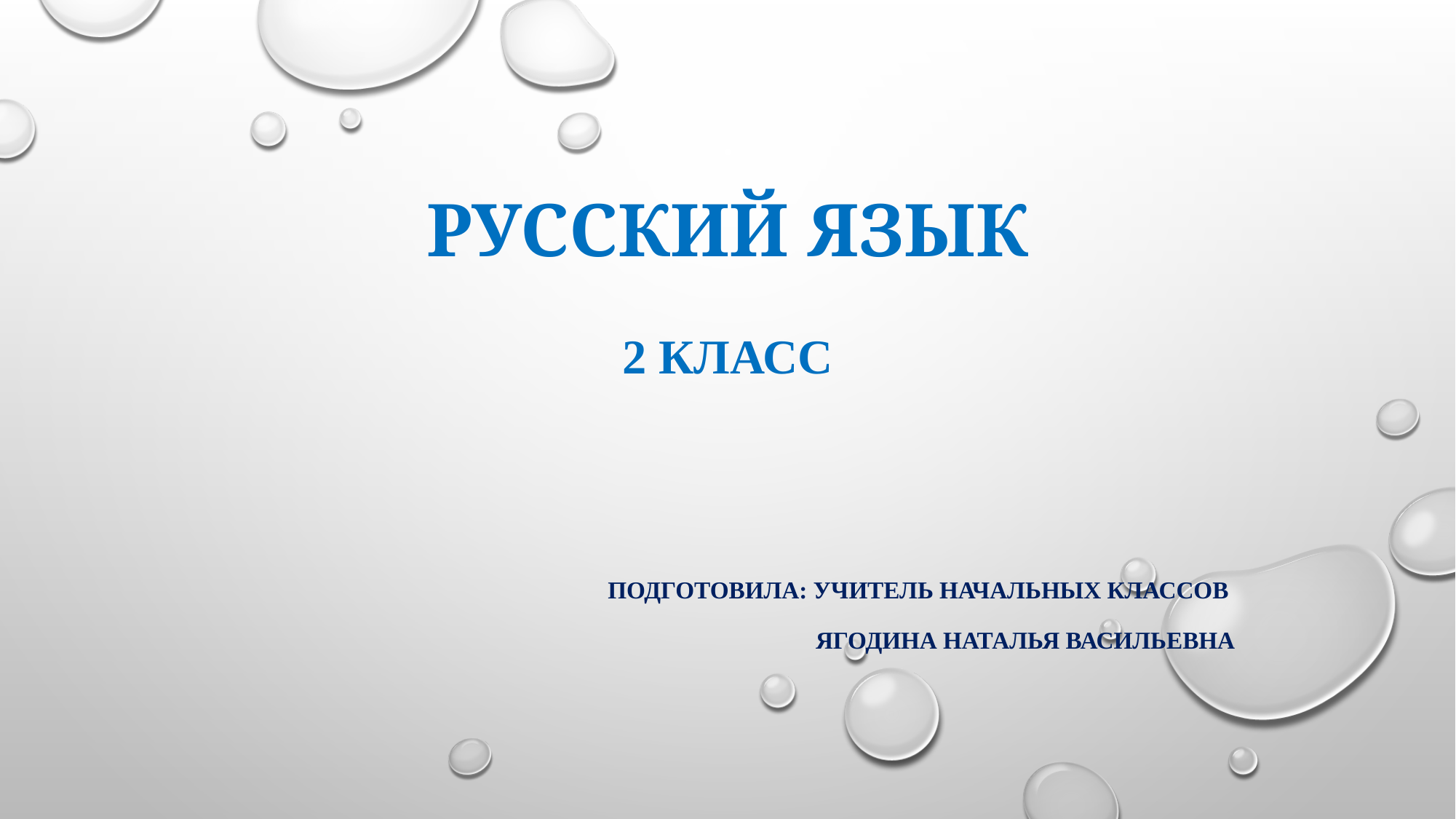

# Русский язык
2 класс

Подготовила: учитель начальных классов
Ягодина Наталья Васильевна